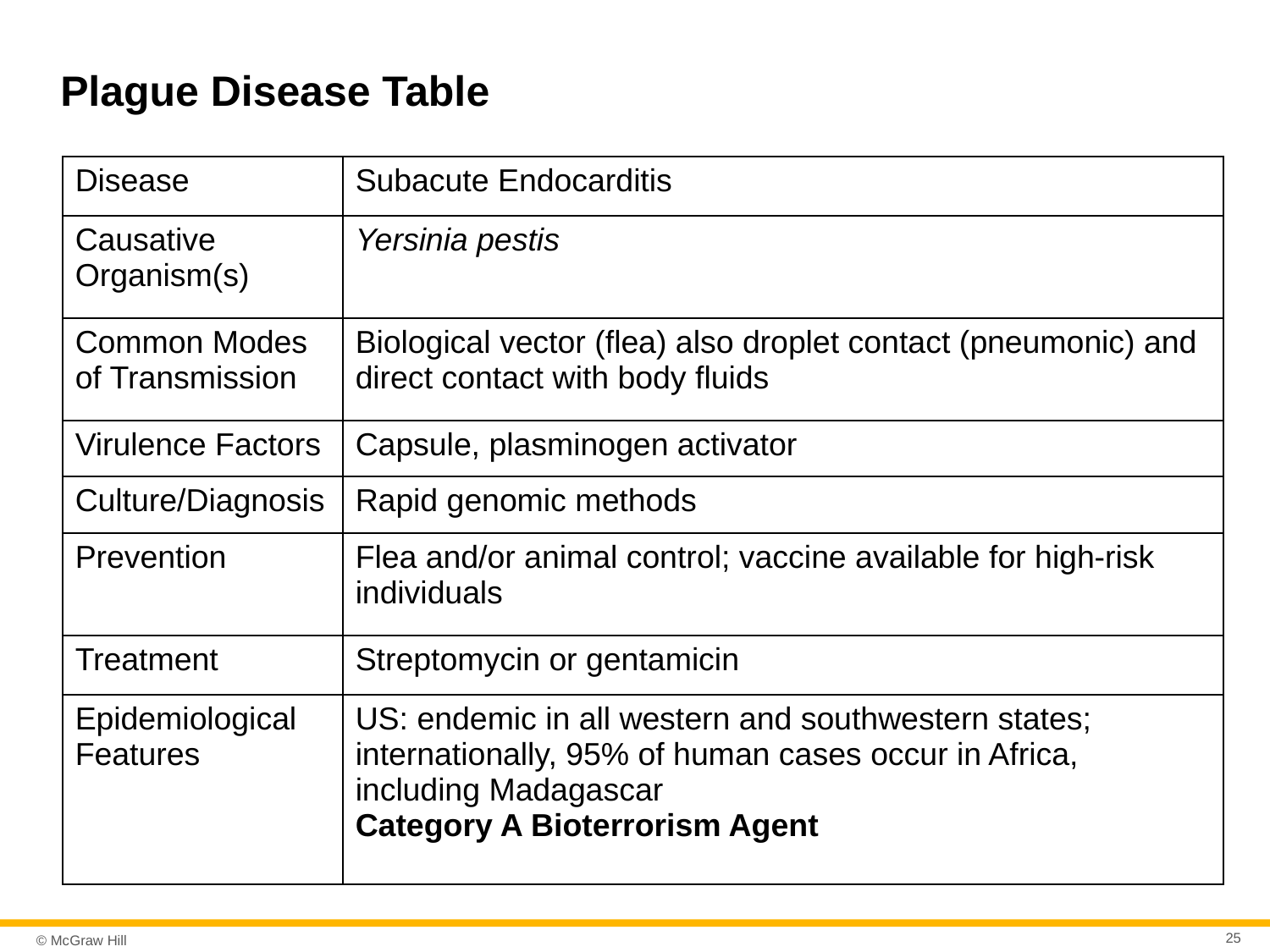

# Plague Disease Table
| Disease | Subacute Endocarditis |
| --- | --- |
| Causative Organism(s) | Yersinia pestis |
| Common Modes of Transmission | Biological vector (flea) also droplet contact (pneumonic) and direct contact with body fluids |
| Virulence Factors | Capsule, plasminogen activator |
| Culture/Diagnosis | Rapid genomic methods |
| Prevention | Flea and/or animal control; vaccine available for high-risk individuals |
| Treatment | Streptomycin or gentamicin |
| Epidemiological Features | US: endemic in all western and southwestern states; internationally, 95% of human cases occur in Africa, including Madagascar Category A Bioterrorism Agent |